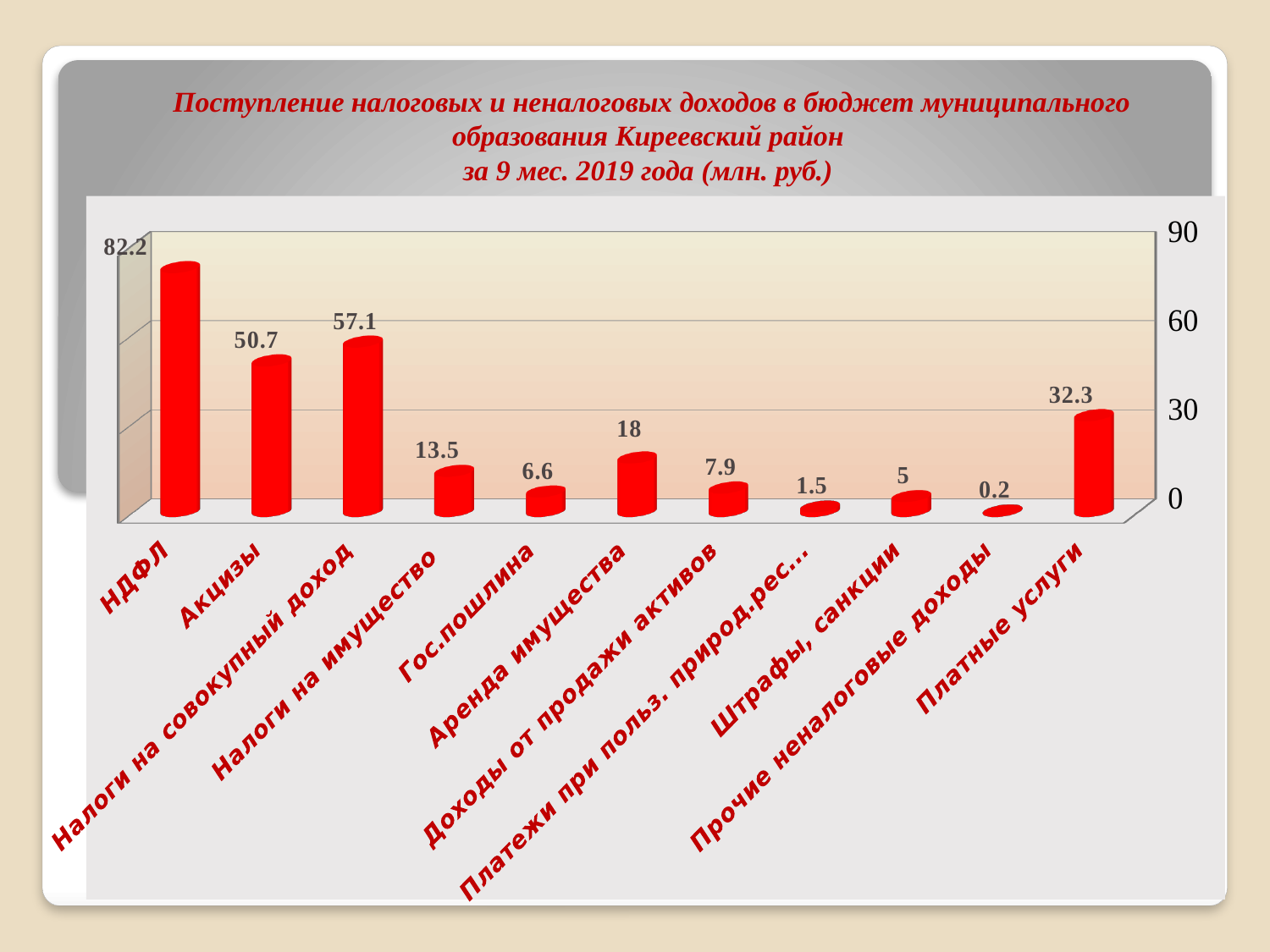

# Поступление налоговых и неналоговых доходов в бюджет муниципального образования Киреевский район за 9 мес. 2019 года (млн. руб.)

[unsupported chart]